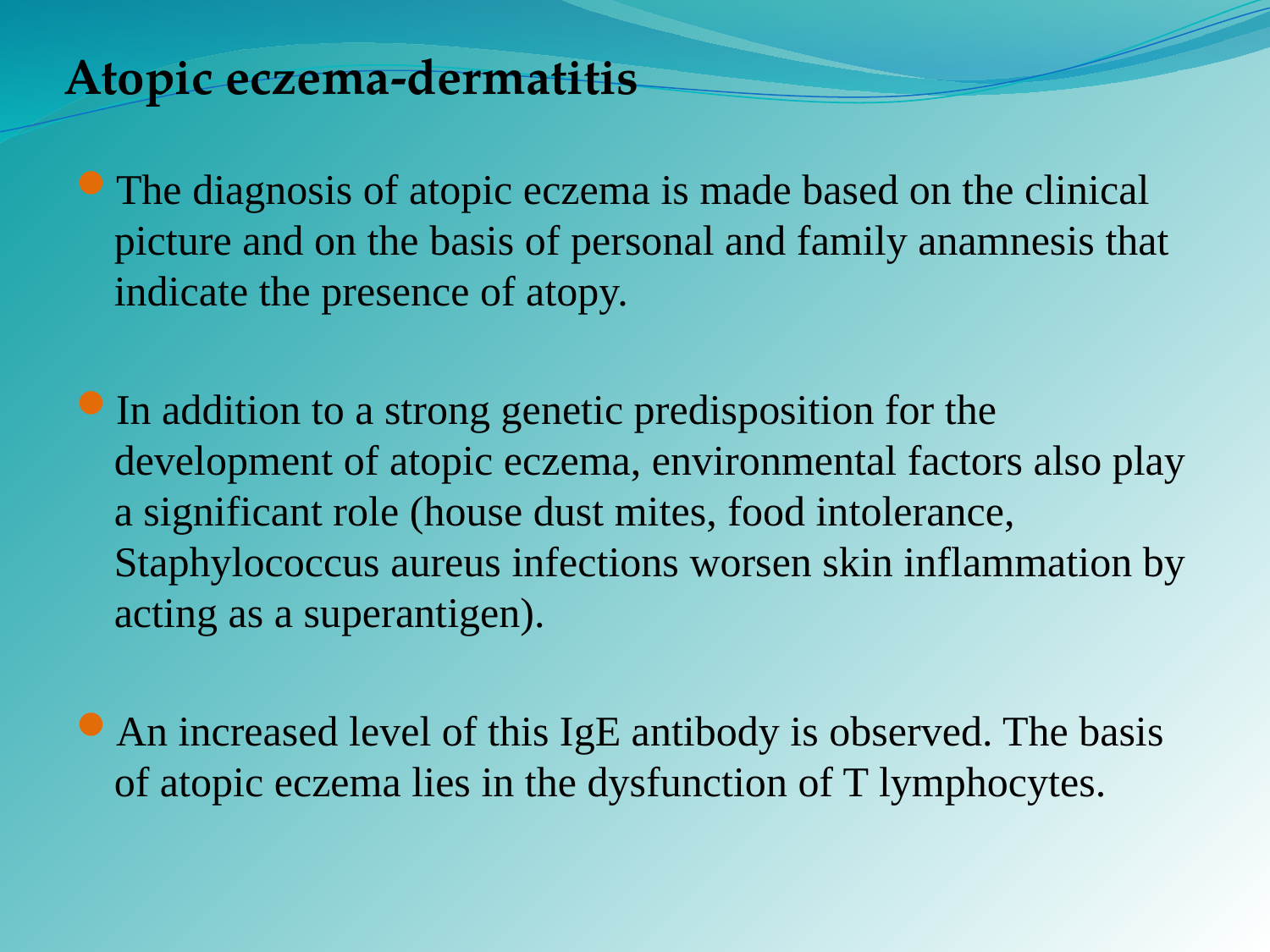

# Atopic eczema-dermatitis
The diagnosis of atopic eczema is made based on the clinical picture and on the basis of personal and family anamnesis that indicate the presence of atopy.

In addition to a strong genetic predisposition for the development of atopic eczema, environmental factors also play a significant role (house dust mites, food intolerance, Staphylococcus aureus infections worsen skin inflammation by acting as a superantigen).

An increased level of this IgE antibody is observed. The basis of atopic eczema lies in the dysfunction of T lymphocytes.